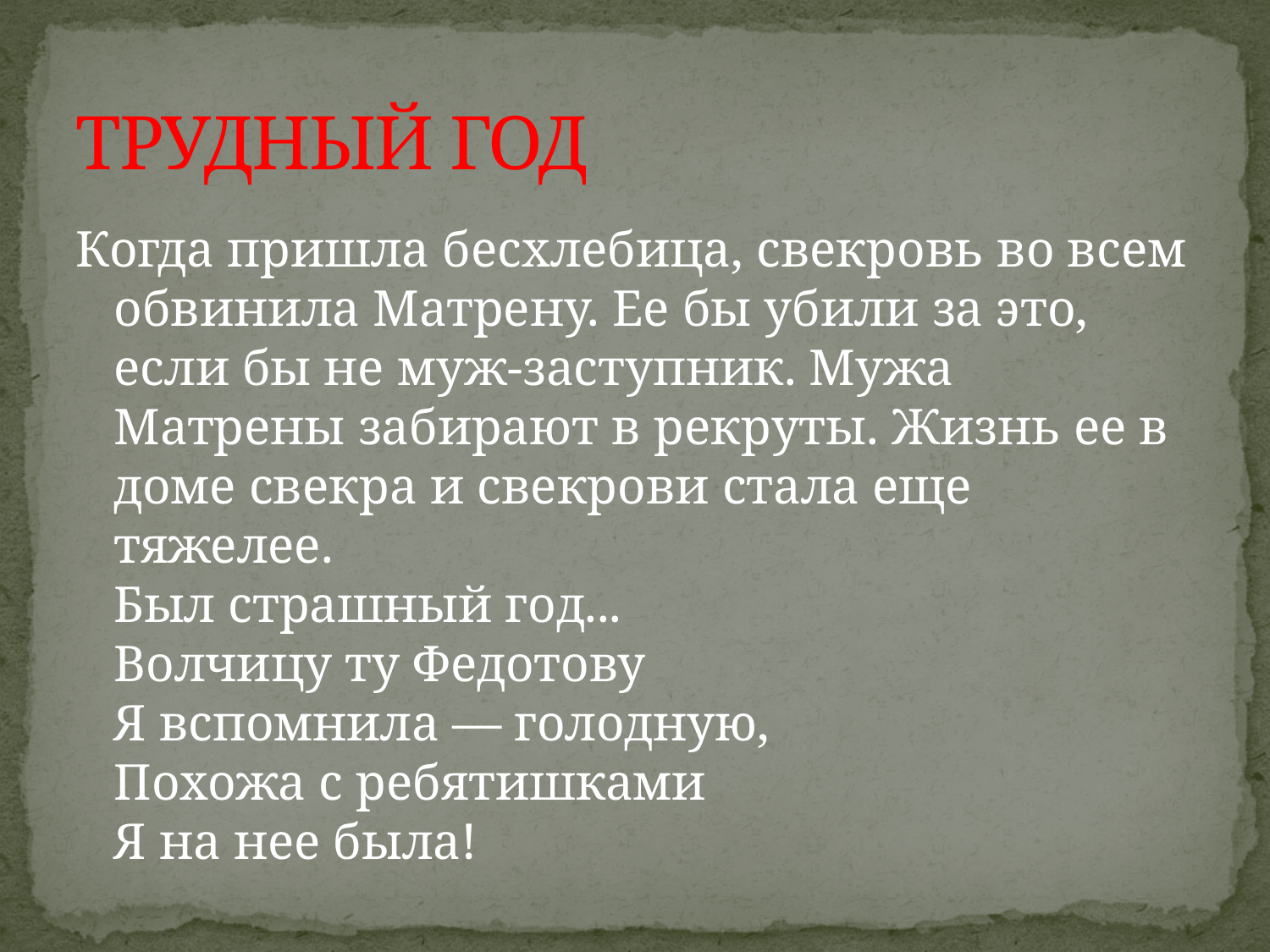

# ТРУДНЫЙ ГОД
Когда пришла бесхлебица, свекровь во всем обвинила Матрену. Ее бы убили за это, если бы не муж-заступник. Мужа Матрены забирают в рекруты. Жизнь ее в доме свекра и свекрови стала еще тяжелее.
Был страшный год... 
Волчицу ту Федотову 
Я вспомнила — голодную, 
Похожа с ребятишками 
Я на нее была!